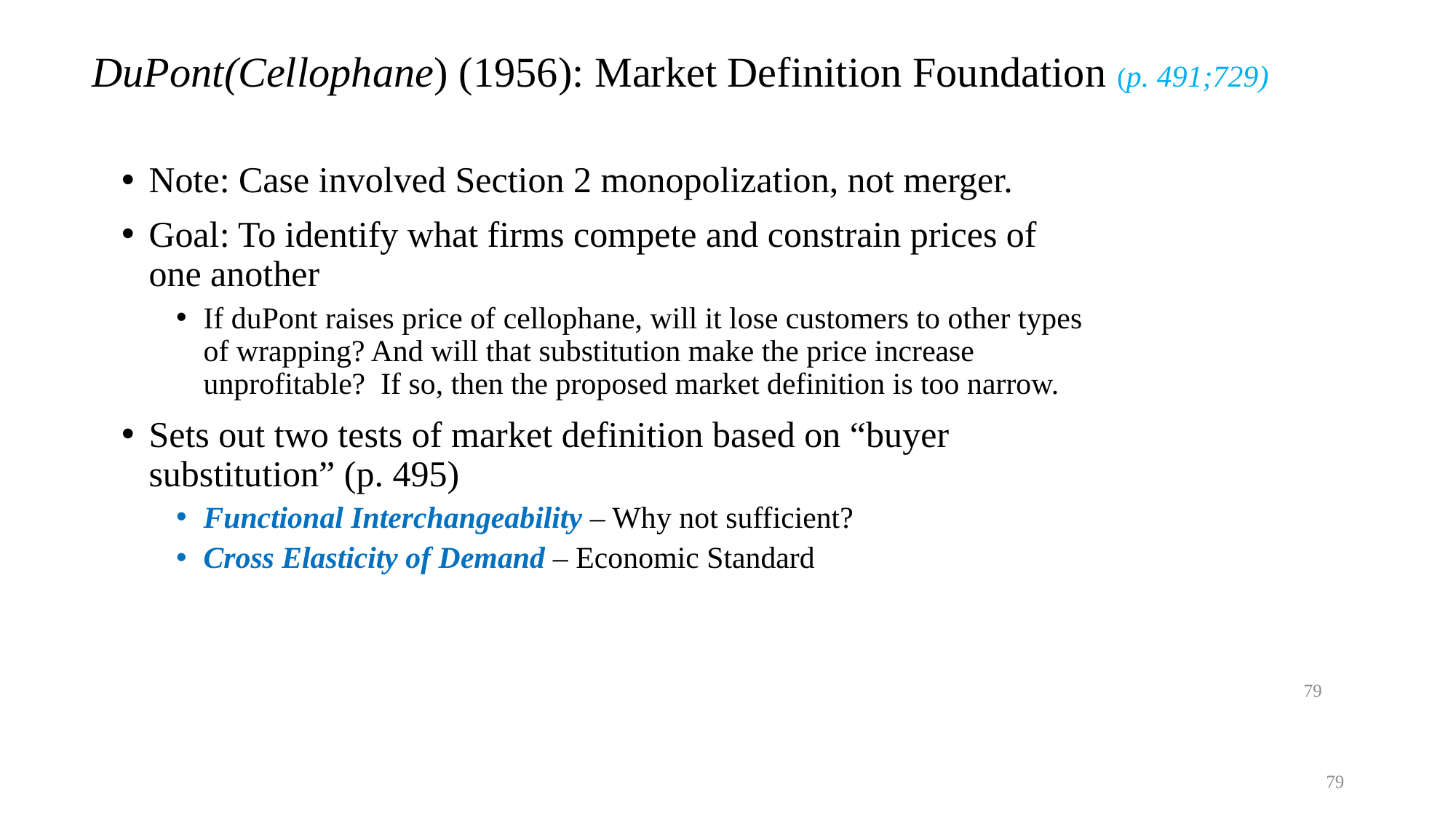

# DuPont(Cellophane) (1956): Market Definition Foundation (p. 491;729)
Note: Case involved Section 2 monopolization, not merger.
Goal: To identify what firms compete and constrain prices of one another
If duPont raises price of cellophane, will it lose customers to other types of wrapping? And will that substitution make the price increase unprofitable?  If so, then the proposed market definition is too narrow.
Sets out two tests of market definition based on “buyer substitution” (p. 495)
Functional Interchangeability – Why not sufficient?
Cross Elasticity of Demand – Economic Standard
79
79